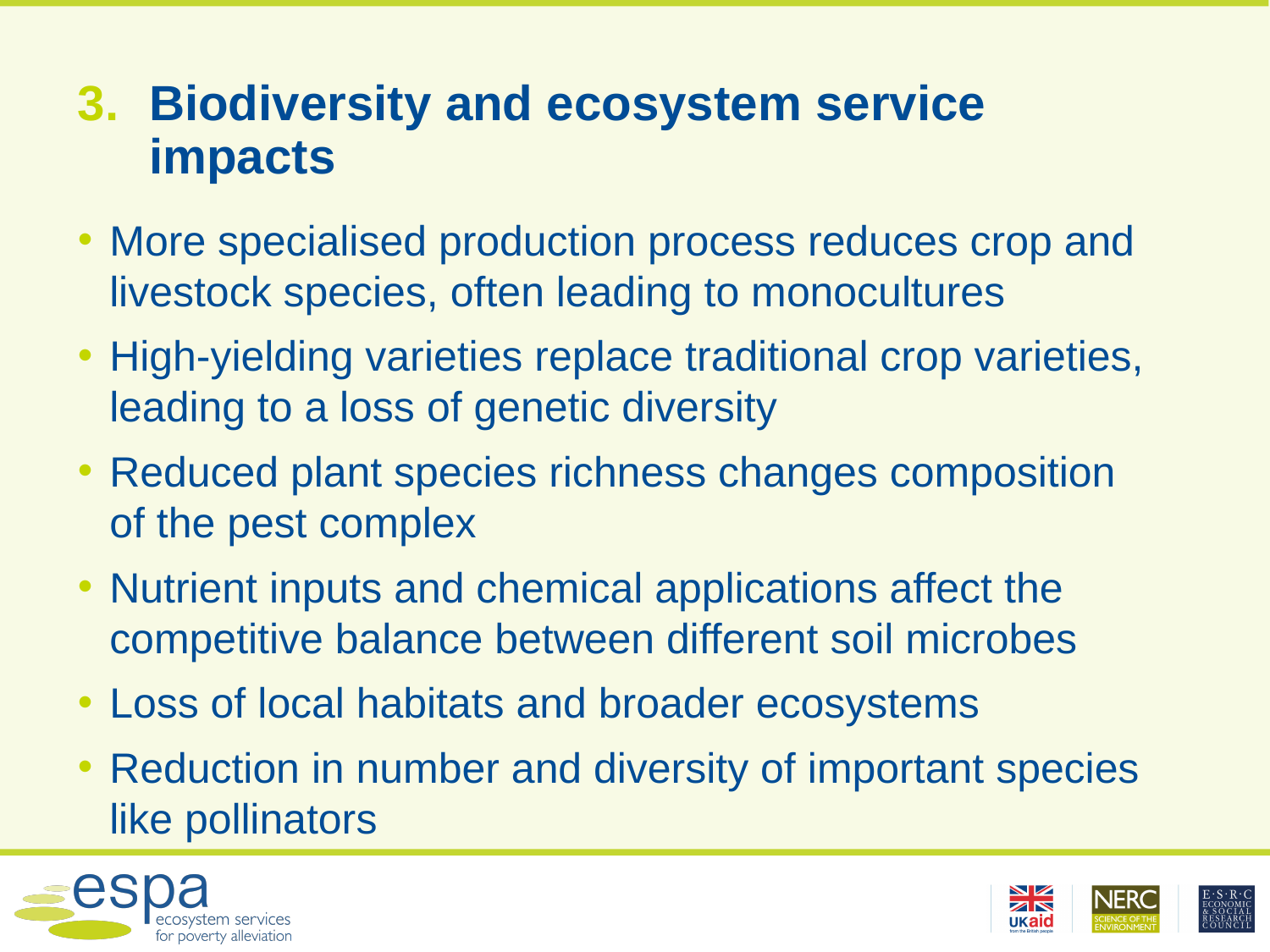

# Biodiversity and ecosystem service impacts
More specialised production process reduces crop and livestock species, often leading to monocultures
High-yielding varieties replace traditional crop varieties, leading to a loss of genetic diversity
Reduced plant species richness changes composition of the pest complex
Nutrient inputs and chemical applications affect the competitive balance between different soil microbes
Loss of local habitats and broader ecosystems
Reduction in number and diversity of important species like pollinators